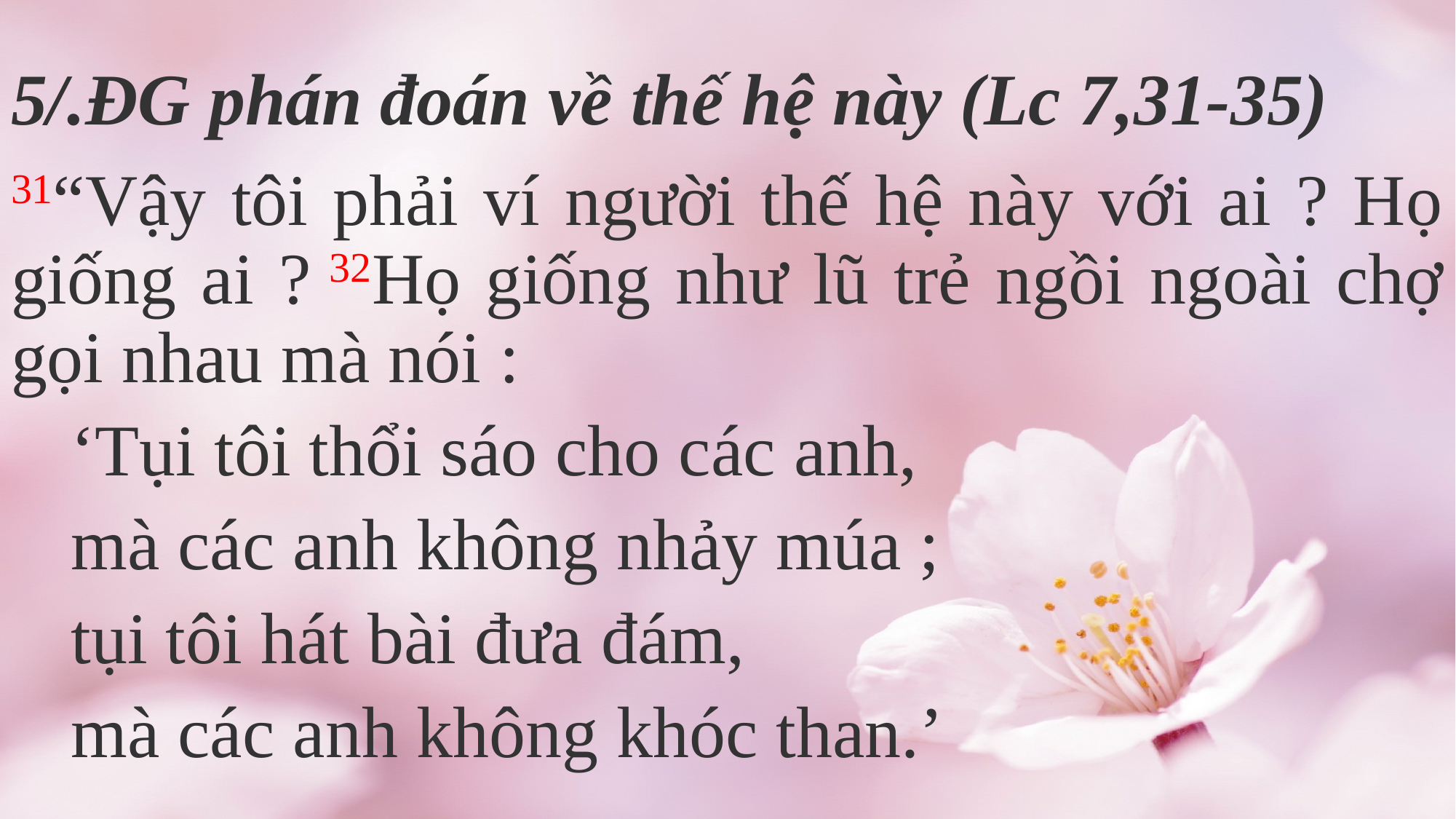

5/.ĐG phán đoán về thế hệ này (Lc 7,31-35)
31“Vậy tôi phải ví người thế hệ này với ai ? Họ giống ai ? 32Họ giống như lũ trẻ ngồi ngoài chợ gọi nhau mà nói :
‘Tụi tôi thổi sáo cho các anh,
mà các anh không nhảy múa ;
tụi tôi hát bài đưa đám,
mà các anh không khóc than.’